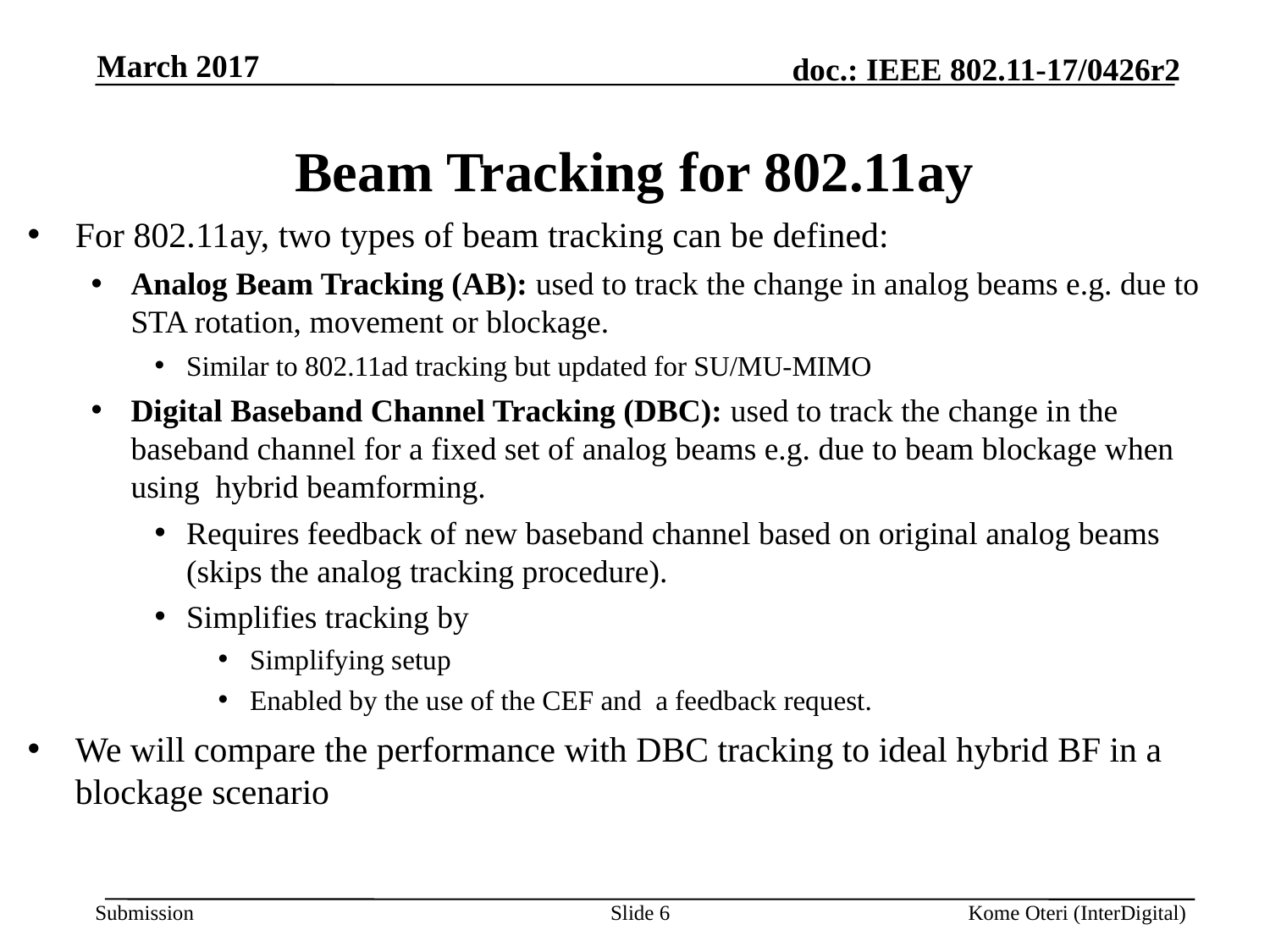

March 2017
# Beam Tracking for 802.11ay
For 802.11ay, two types of beam tracking can be defined:
Analog Beam Tracking (AB): used to track the change in analog beams e.g. due to STA rotation, movement or blockage.
Similar to 802.11ad tracking but updated for SU/MU-MIMO
Digital Baseband Channel Tracking (DBC): used to track the change in the baseband channel for a fixed set of analog beams e.g. due to beam blockage when using  hybrid beamforming.
Requires feedback of new baseband channel based on original analog beams (skips the analog tracking procedure).
Simplifies tracking by
Simplifying setup
Enabled by the use of the CEF and  a feedback request.
We will compare the performance with DBC tracking to ideal hybrid BF in a blockage scenario

Slide 6
Kome Oteri (InterDigital)